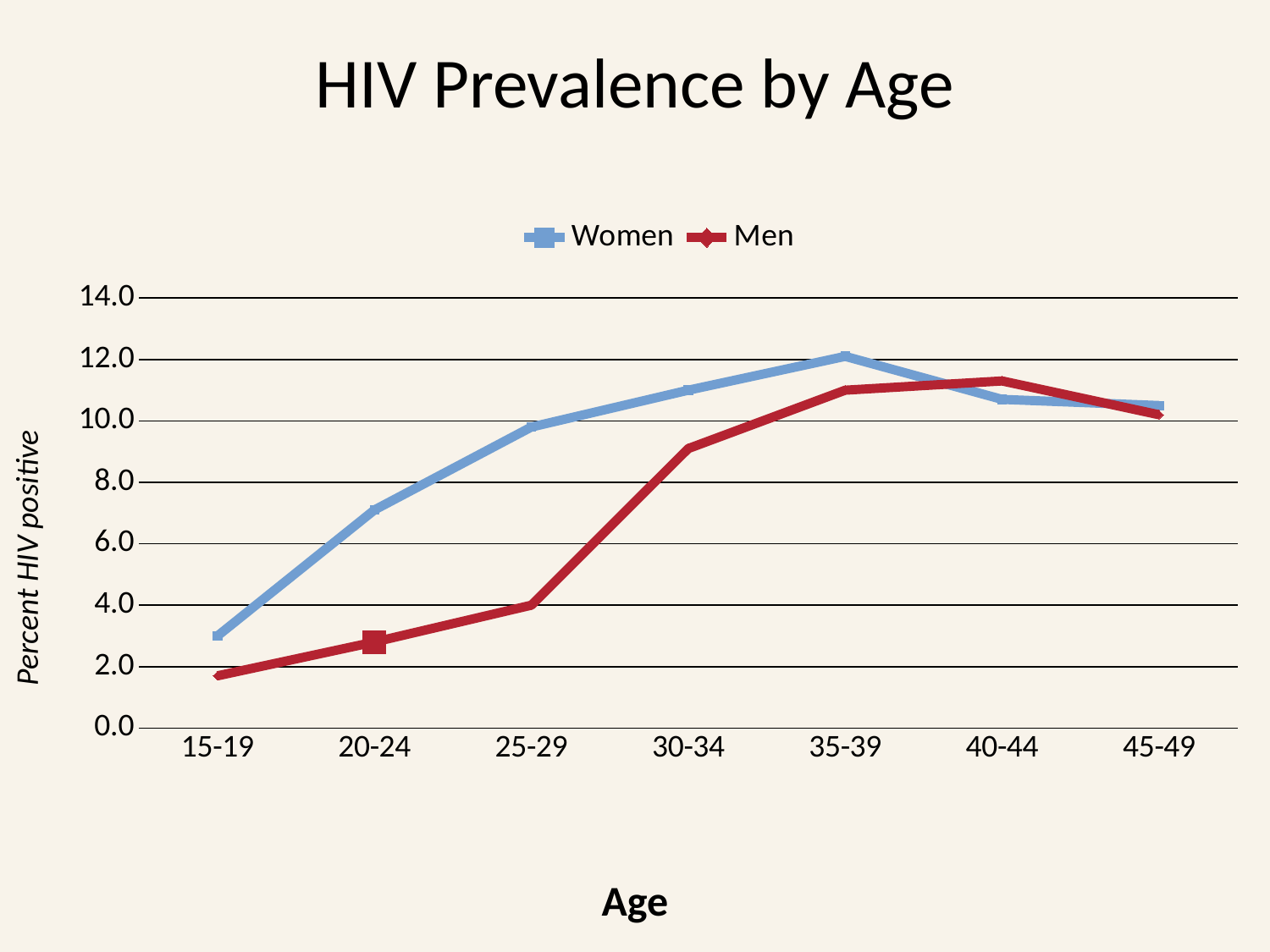

# HIV Prevalence by Age

### Chart

| Category | Women | Men |
|---|---|---|
| 15-19 | 3.0 | 1.7 |
| 20-24 | 7.1 | 2.8 |
| 25-29 | 9.8 | 4.0 |
| 30-34 | 11.0 | 9.1 |
| 35-39 | 12.1 | 11.0 |
| 40-44 | 10.7 | 11.3 |
| 45-49 | 10.5 | 10.2 |
Percent HIV positive
Age